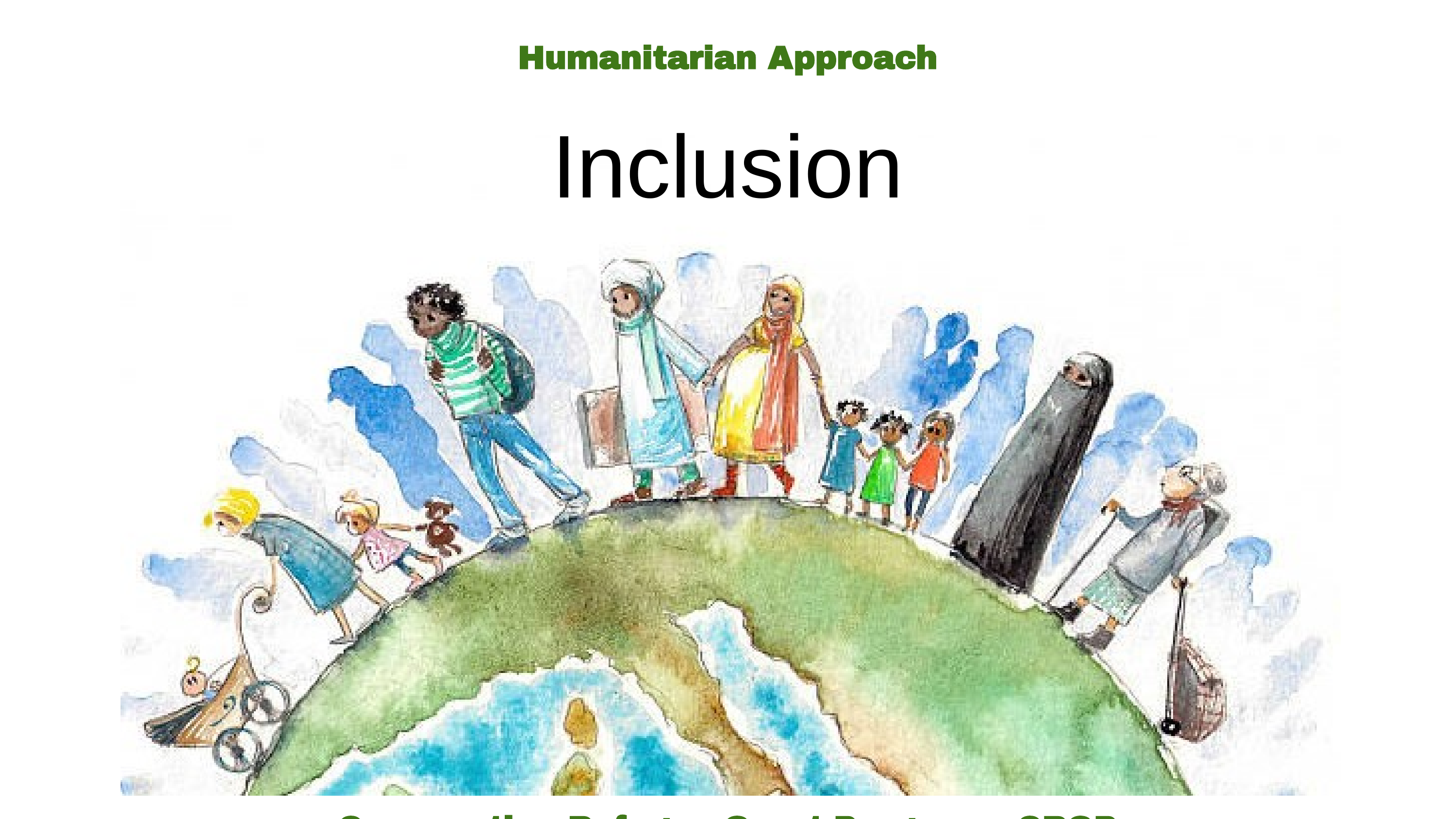

Humanitarian Approach
# Inclusion

Convocation Refugee Grant Program - CRGP